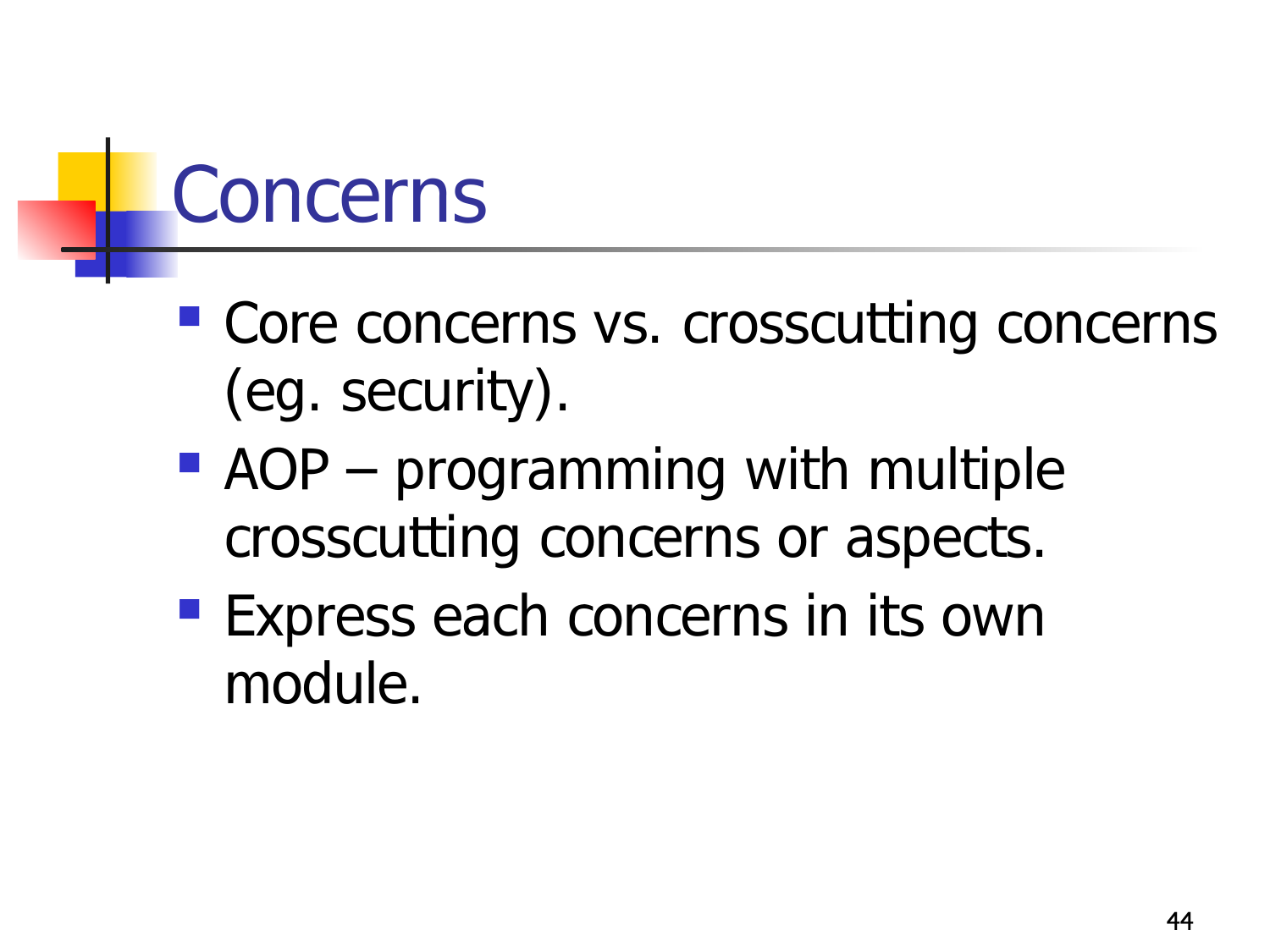

# Concerns
Core concerns vs. crosscutting concerns (eg. security).
AOP – programming with multiple crosscutting concerns or aspects.
Express each concerns in its own module.

44